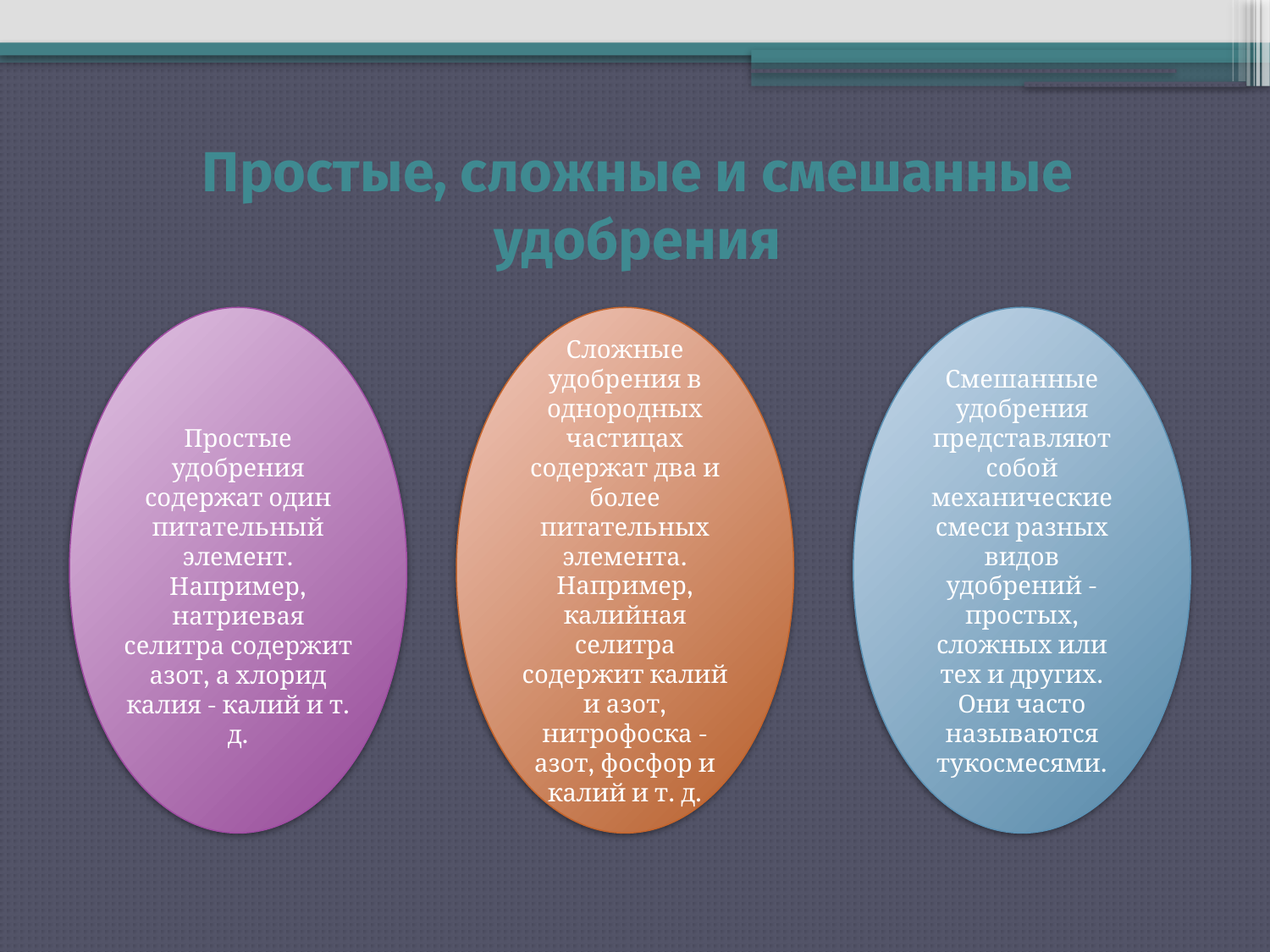

# Простые, сложные и смешанные удобрения

Сложные удобрения в однородных частицах содержат два и более питательных элемента. Например, калийная селитра содержит калий и азот, нитрофоска - азот, фосфор и калий и т. д.
Смешанные удобрения представляют собой механические смеси разных видов удобрений - простых, сложных или тех и других. Они часто называются тукосмесями.
Простые удобрения содержат один питательный элемент. Например, натриевая селитра содержит азот, а хлорид калия - калий и т. д.